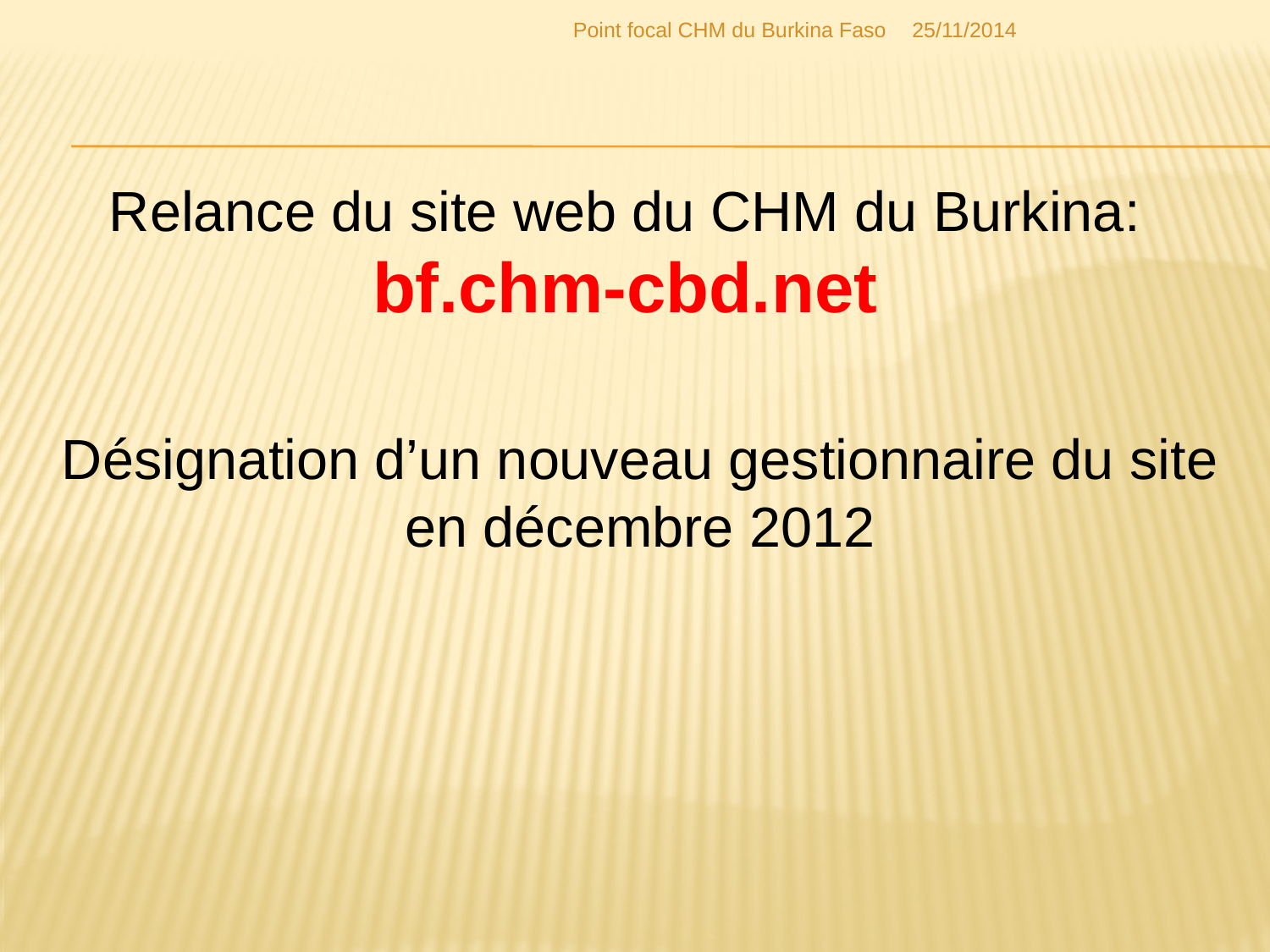

Point focal CHM du Burkina Faso
25/11/2014
Relance du site web du CHM du Burkina:
bf.chm-cbd.net
Désignation d’un nouveau gestionnaire du site en décembre 2012